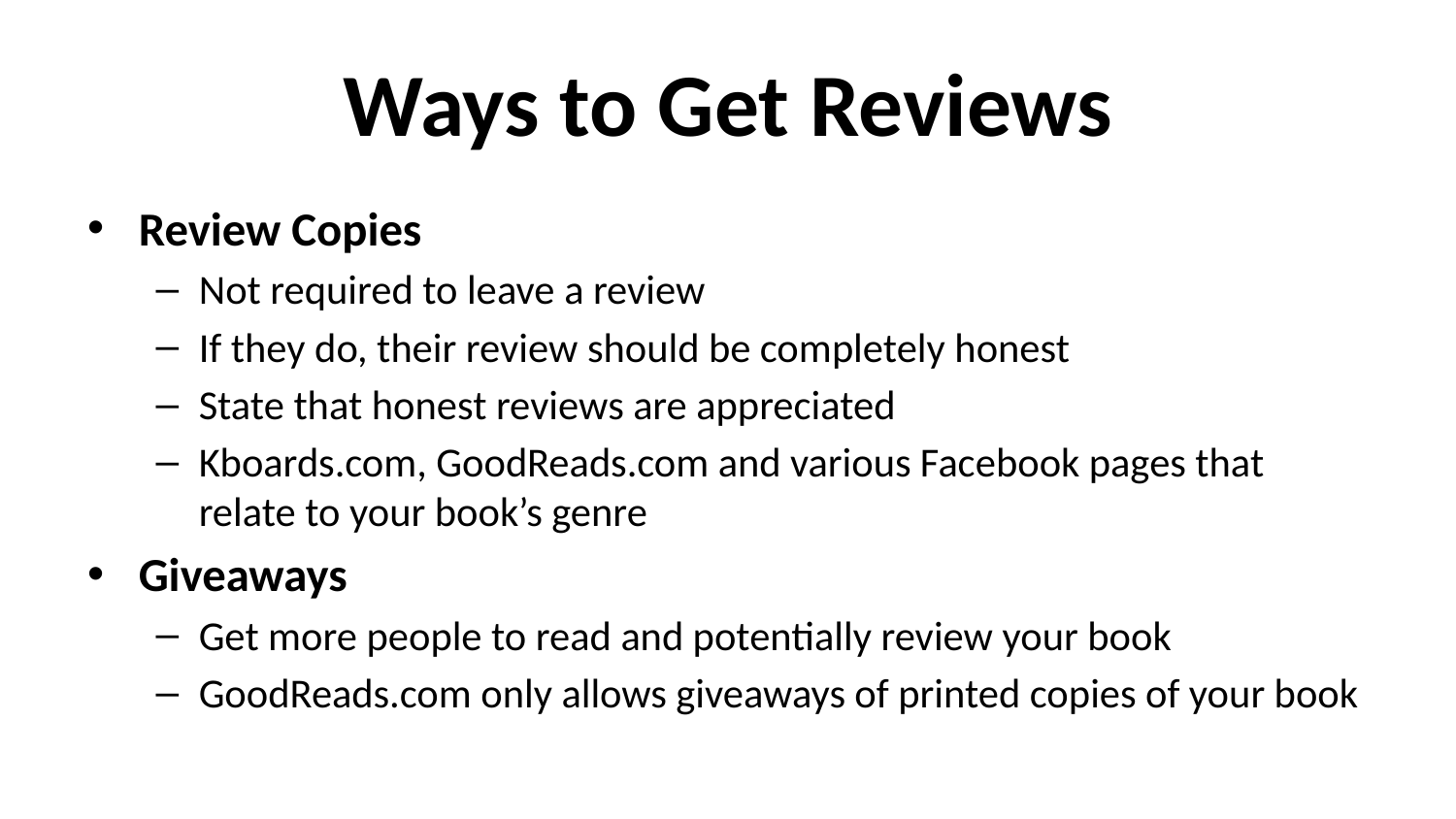

# Ways to Get Reviews
Review Copies
Not required to leave a review
If they do, their review should be completely honest
State that honest reviews are appreciated
Kboards.com, GoodReads.com and various Facebook pages that relate to your book’s genre
Giveaways
Get more people to read and potentially review your book
GoodReads.com only allows giveaways of printed copies of your book